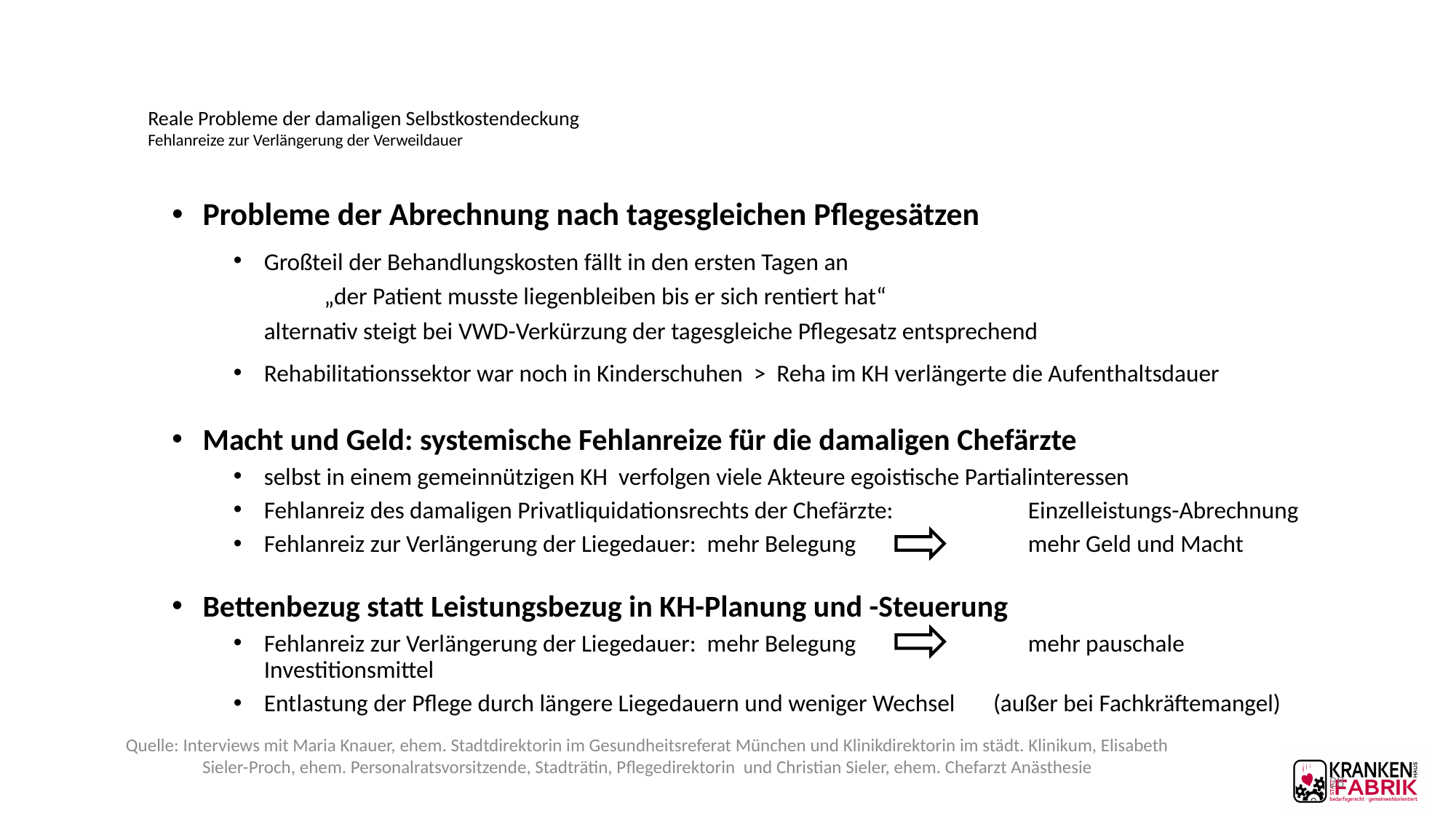

# Reale Probleme der damaligen Selbstkostendeckung Fehlanreize zur Verlängerung der Verweildauer
Probleme der Abrechnung nach tagesgleichen Pflegesätzen
Großteil der Behandlungskosten fällt in den ersten Tagen an                                                                                                   „der Patient musste liegenbleiben bis er sich rentiert hat“                                                                                alternativ steigt bei VWD-Verkürzung der tagesgleiche Pflegesatz entsprechend
Rehabilitationssektor war noch in Kinderschuhen  >  Reha im KH verlängerte die Aufenthaltsdauer
Macht und Geld: systemische Fehlanreize für die damaligen Chefärzte
selbst in einem gemeinnützigen KH  verfolgen viele Akteure egoistische Partialinteressen
Fehlanreiz des damaligen Privatliquidationsrechts der Chefärzte:             	Einzelleistungs-Abrechnung
Fehlanreiz zur Verlängerung der Liegedauer:  mehr Belegung 	   	mehr Geld und Macht
Bettenbezug statt Leistungsbezug in KH-Planung und -Steuerung
Fehlanreiz zur Verlängerung der Liegedauer:  mehr Belegung 		mehr pauschale Investitionsmittel
Entlastung der Pflege durch längere Liegedauern und weniger Wechsel       (außer bei Fachkräftemangel)

Quelle: Interviews mit Maria Knauer, ehem. Stadtdirektorin im Gesundheitsreferat München und Klinikdirektorin im städt. Klinikum, Elisabeth Sieler-Proch, ehem. Personalratsvorsitzende, Stadträtin, Pflegedirektorin  und Christian Sieler, ehem. Chefarzt Anästhesie
28